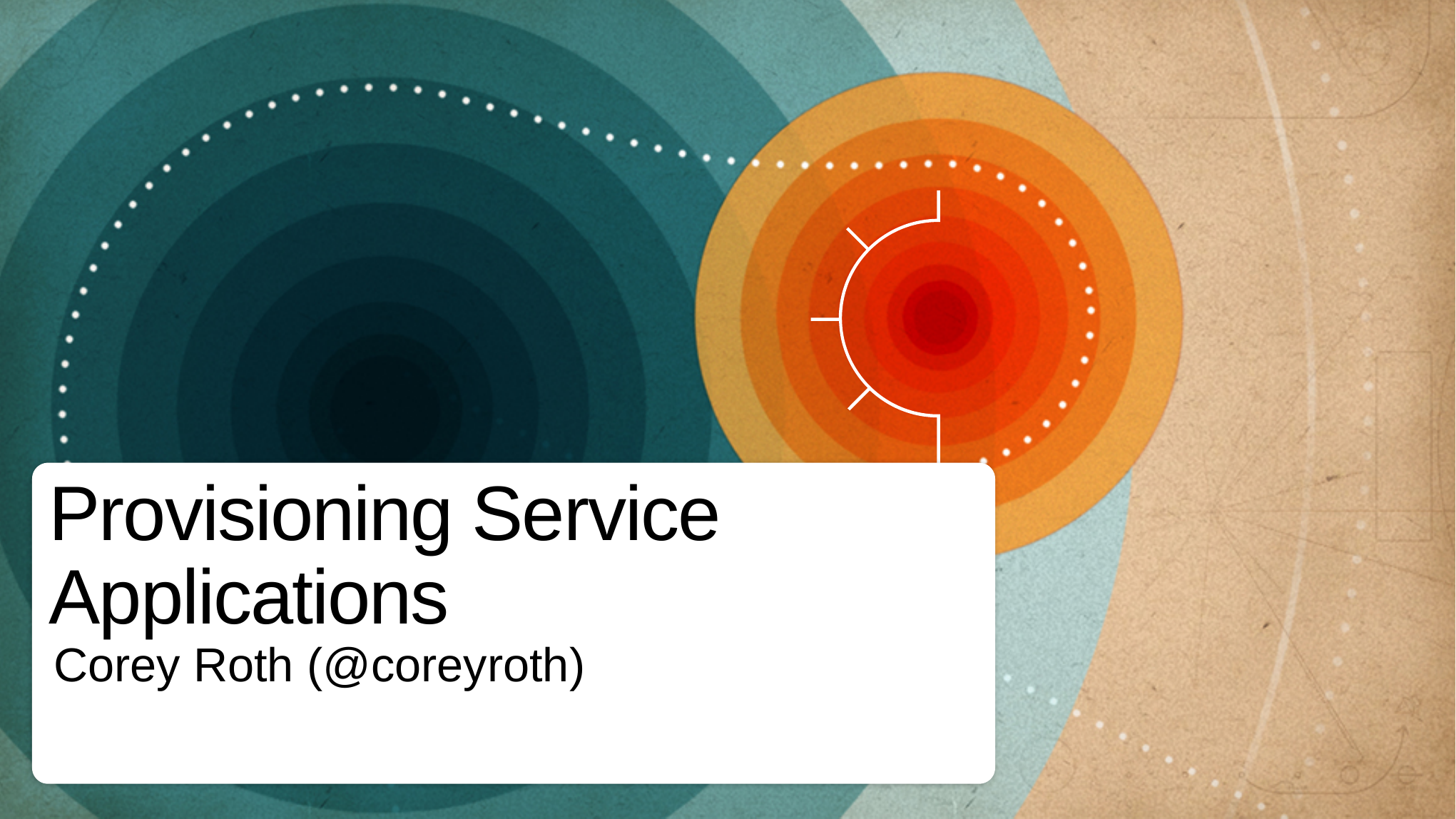

# Provisioning Service Applications
Corey Roth (@coreyroth)